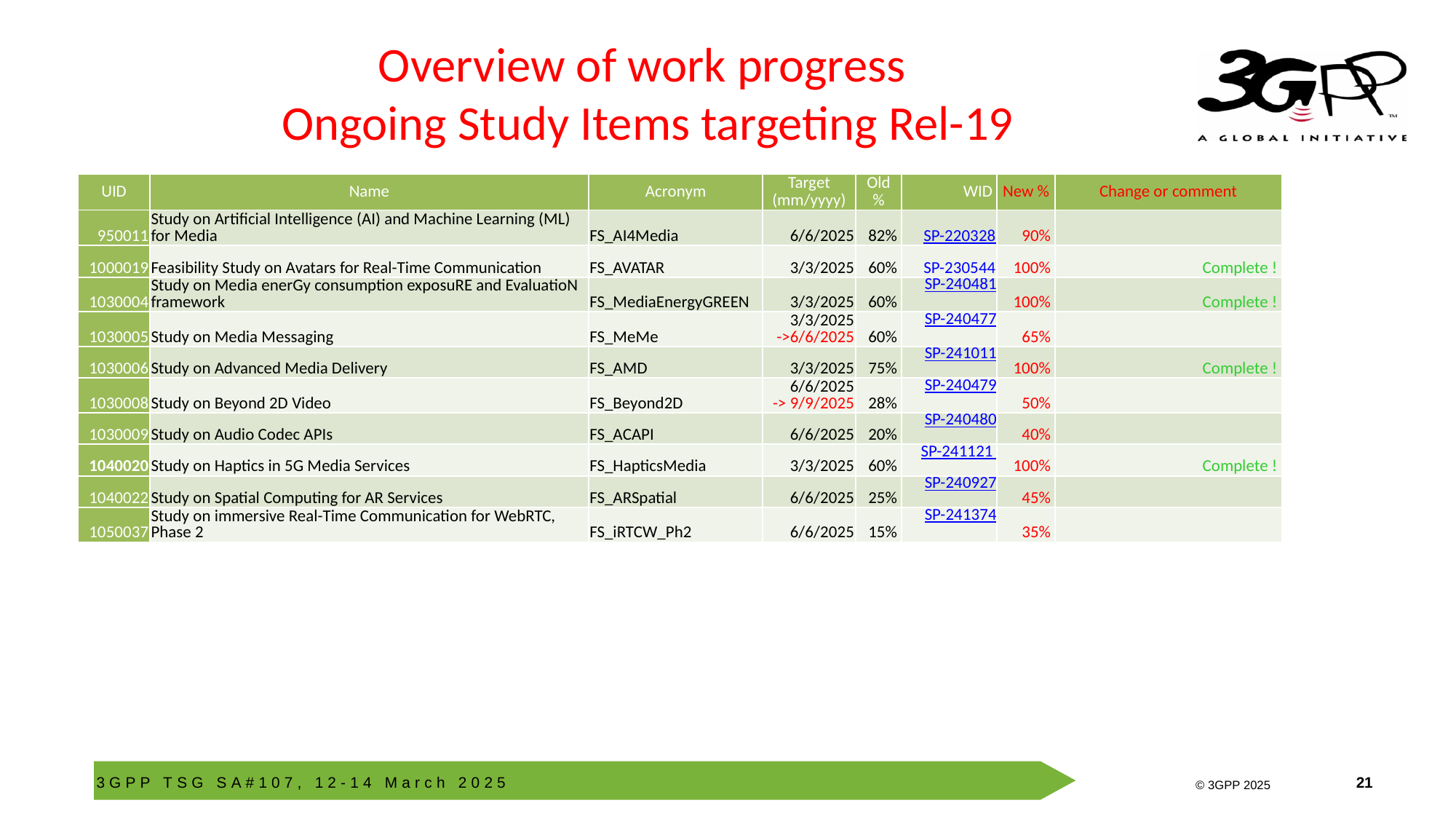

# Overview of work progress Ongoing Study Items targeting Rel-19
| UID | Name | Acronym | Target (mm/yyyy) | Old % | WID | New % | Change or comment |
| --- | --- | --- | --- | --- | --- | --- | --- |
| 950011 | Study on Artificial Intelligence (AI) and Machine Learning (ML) for Media | FS\_AI4Media | 6/6/2025 | 82% | SP-220328 | 90% |  |
| 1000019 | Feasibility Study on Avatars for Real-Time Communication | FS\_AVATAR | 3/3/2025 | 60% | SP-230544 | 100% | Complete ! |
| 1030004 | Study on Media enerGy consumption exposuRE and EvaluatioN framework | FS\_MediaEnergyGREEN | 3/3/2025 | 60% | SP-240481 | 100% | Complete ! |
| 1030005 | Study on Media Messaging | FS\_MeMe | 3/3/2025 ->6/6/2025 | 60% | SP-240477 | 65% |  |
| 1030006 | Study on Advanced Media Delivery | FS\_AMD | 3/3/2025 | 75% | SP-241011 | 100% | Complete ! |
| 1030008 | Study on Beyond 2D Video | FS\_Beyond2D | 6/6/2025 -> 9/9/2025 | 28% | SP-240479 | 50% |  |
| 1030009 | Study on Audio Codec APIs | FS\_ACAPI | 6/6/2025 | 20% | SP-240480 | 40% |  |
| 1040020 | Study on Haptics in 5G Media Services | FS\_HapticsMedia | 3/3/2025 | 60% | SP-241121 | 100% | Complete ! |
| 1040022 | Study on Spatial Computing for AR Services | FS\_ARSpatial | 6/6/2025 | 25% | SP-240927 | 45% |  |
| 1050037 | Study on immersive Real-Time Communication for WebRTC, Phase 2 | FS\_iRTCW\_Ph2 | 6/6/2025 | 15% | SP-241374 | 35% |  |